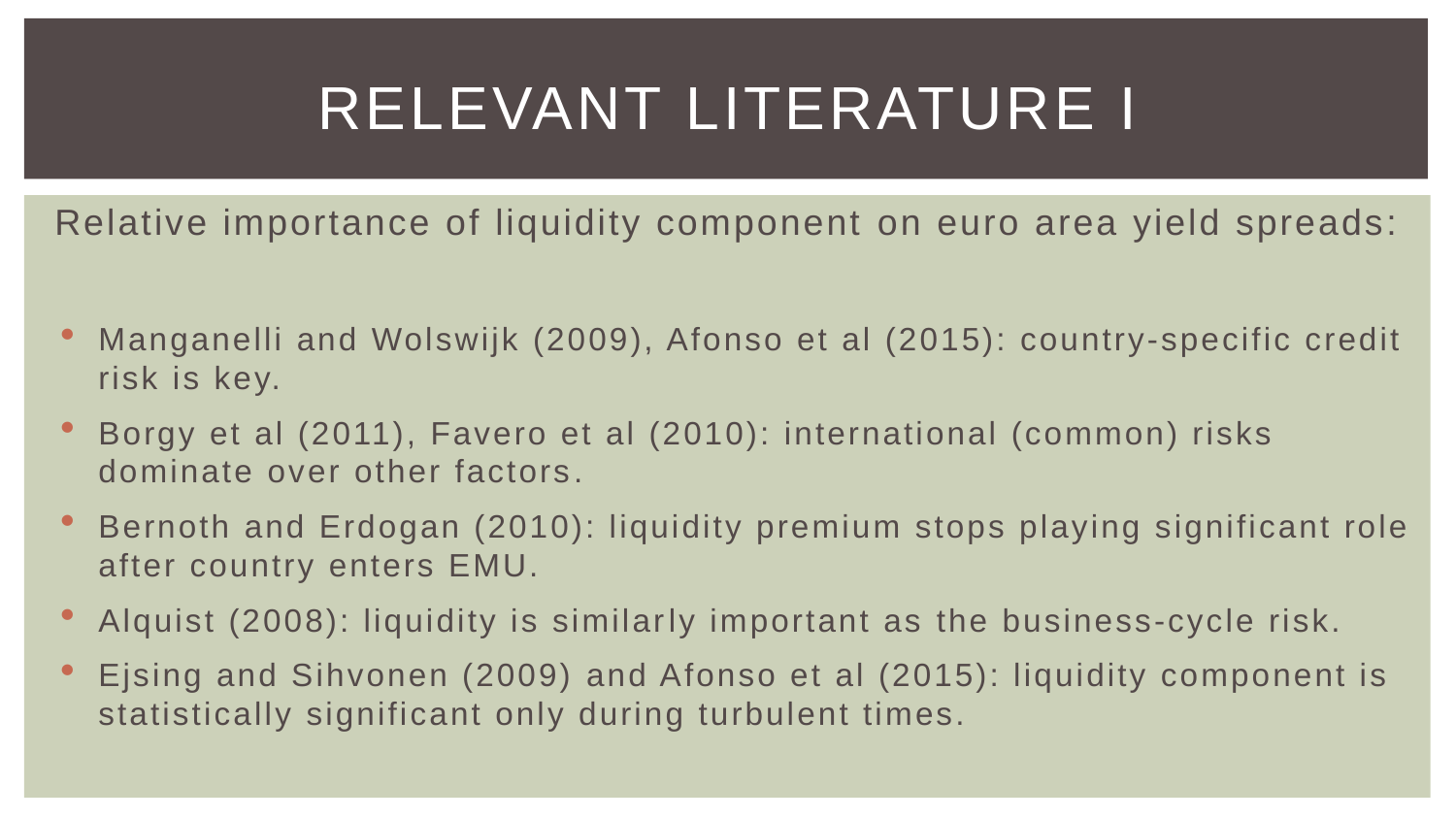

# Relevant literature I
Relative importance of liquidity component on euro area yield spreads:

Manganelli and Wolswijk (2009), Afonso et al (2015): country-specific credit risk is key.
Borgy et al (2011), Favero et al (2010): international (common) risks dominate over other factors.
Bernoth and Erdogan (2010): liquidity premium stops playing significant role after country enters EMU.
Alquist (2008): liquidity is similarly important as the business-cycle risk.
Ejsing and Sihvonen (2009) and Afonso et al (2015): liquidity component is statistically significant only during turbulent times.